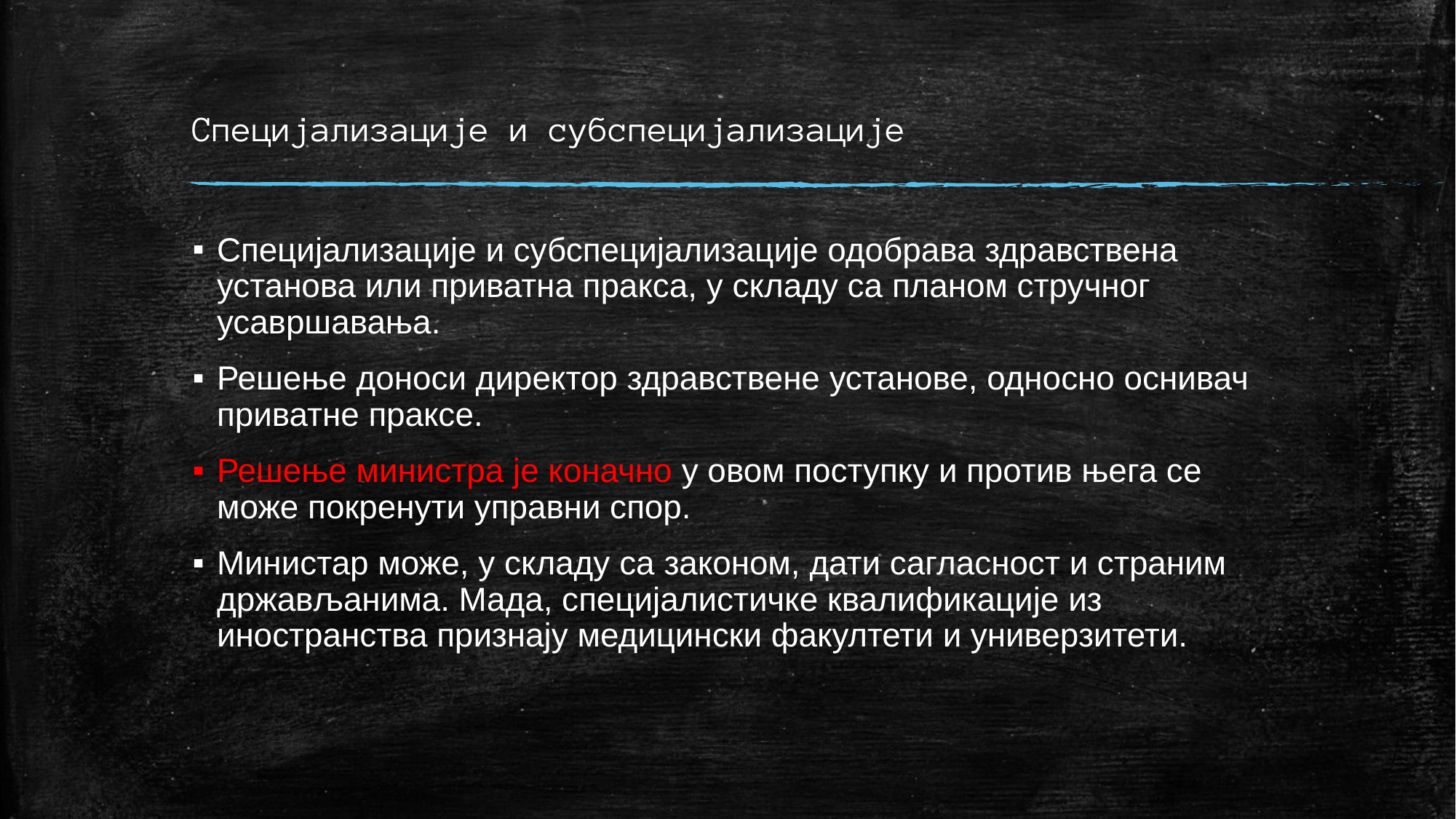

# Специјализације и субспецијализације
Специјализације и субспецијализације одобрава здравствена установа или приватна пракса, у складу са планом стручног усавршавања.
Решење доноси директор здравствене установе, односно оснивач приватне праксе.
Решење министра је коначно у овом поступку и против њега се може покренути управни спор.
Министар може, у складу са законом, дати сагласност и страним држављанима. Мада, специјалистичке квалификације из иностранства признају медицински факултети и универзитети.